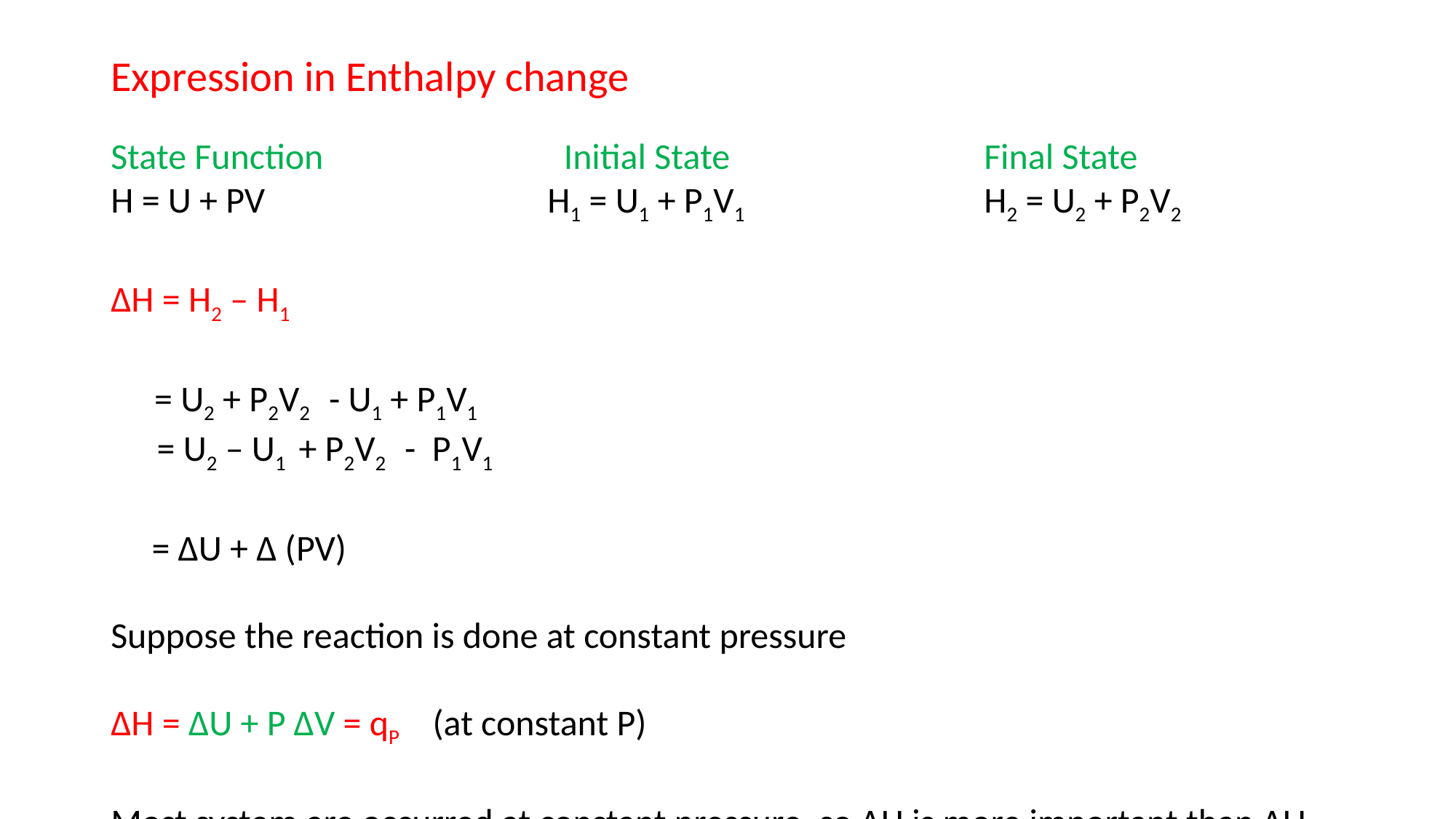

Expression in Enthalpy change

State Function 		  Initial State 			Final State
H = U + PV			H1 = U1 + P1V1			H2 = U2 + P2V2

∆H = H2 – H1

       = U2 + P2V2    - U1 + P1V1
         = U2 – U1  + P2V2    -  P1V1

     = ∆U + ∆ (PV)

Suppose the reaction is done at constant pressure

∆H = ∆U + P ∆V = qP       (at constant P)

Most system are occurred at constant pressure, so ∆H is more important than ∆U (constant V)